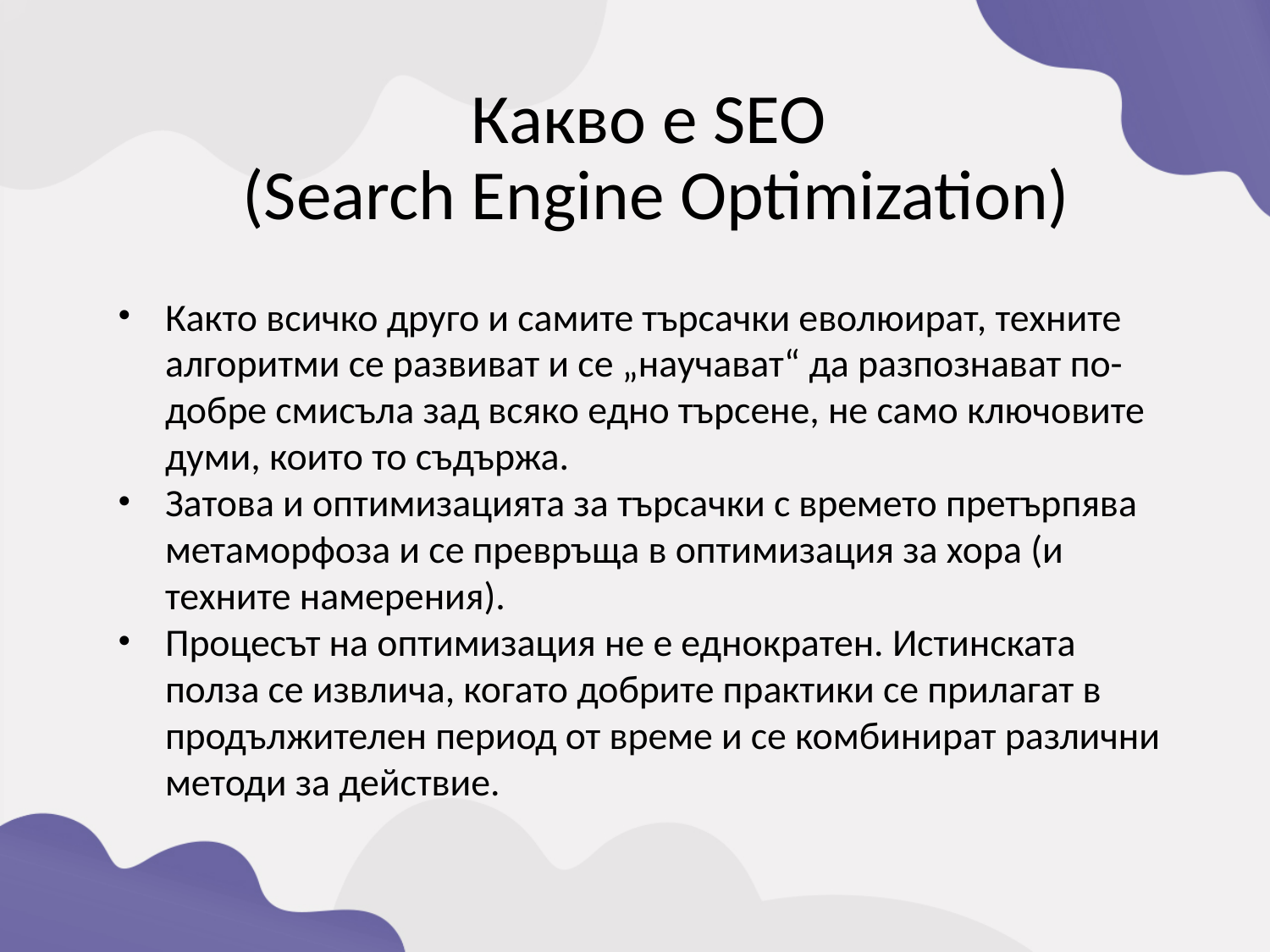

Какво е SEO
(Search Engine Optimization)
Както всичко друго и самите търсачки еволюират, техните алгоритми се развиват и се „научават“ да разпознават по-добре смисъла зад всяко едно търсене, не само ключовите думи, които то съдържа.
Затова и оптимизацията за търсачки с времето претърпява метаморфоза и се превръща в оптимизация за хора (и техните намерения).
Процесът на оптимизация не е еднократен. Истинската полза се извлича, когато добрите практики се прилагат в продължителен период от време и се комбинират различни методи за действие.